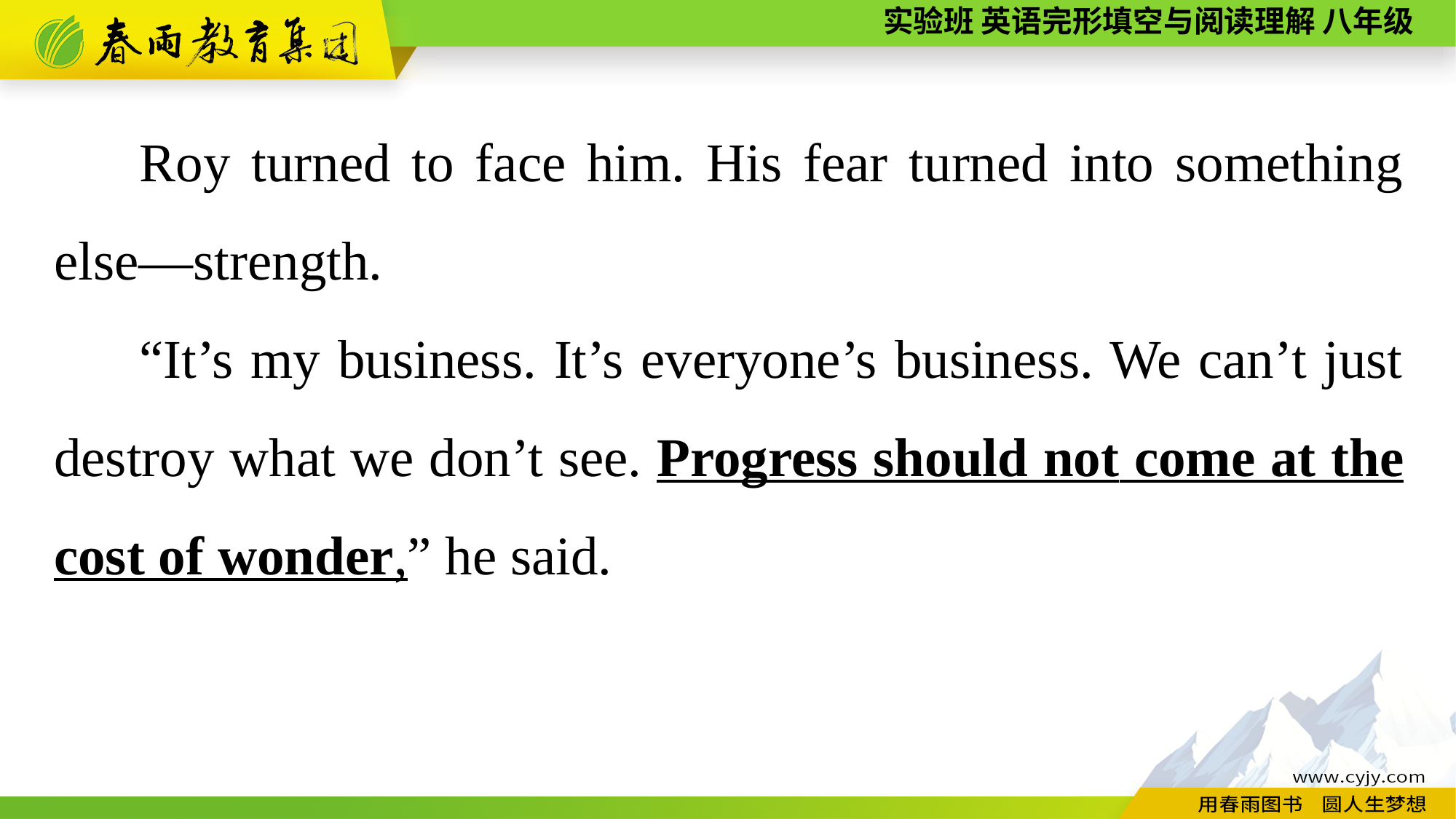

Roy turned to face him. His fear turned into something else—strength.
“It’s my business. It’s everyone’s business. We can’t just destroy what we don’t see. Progress should not come at the cost of wonder,” he said.